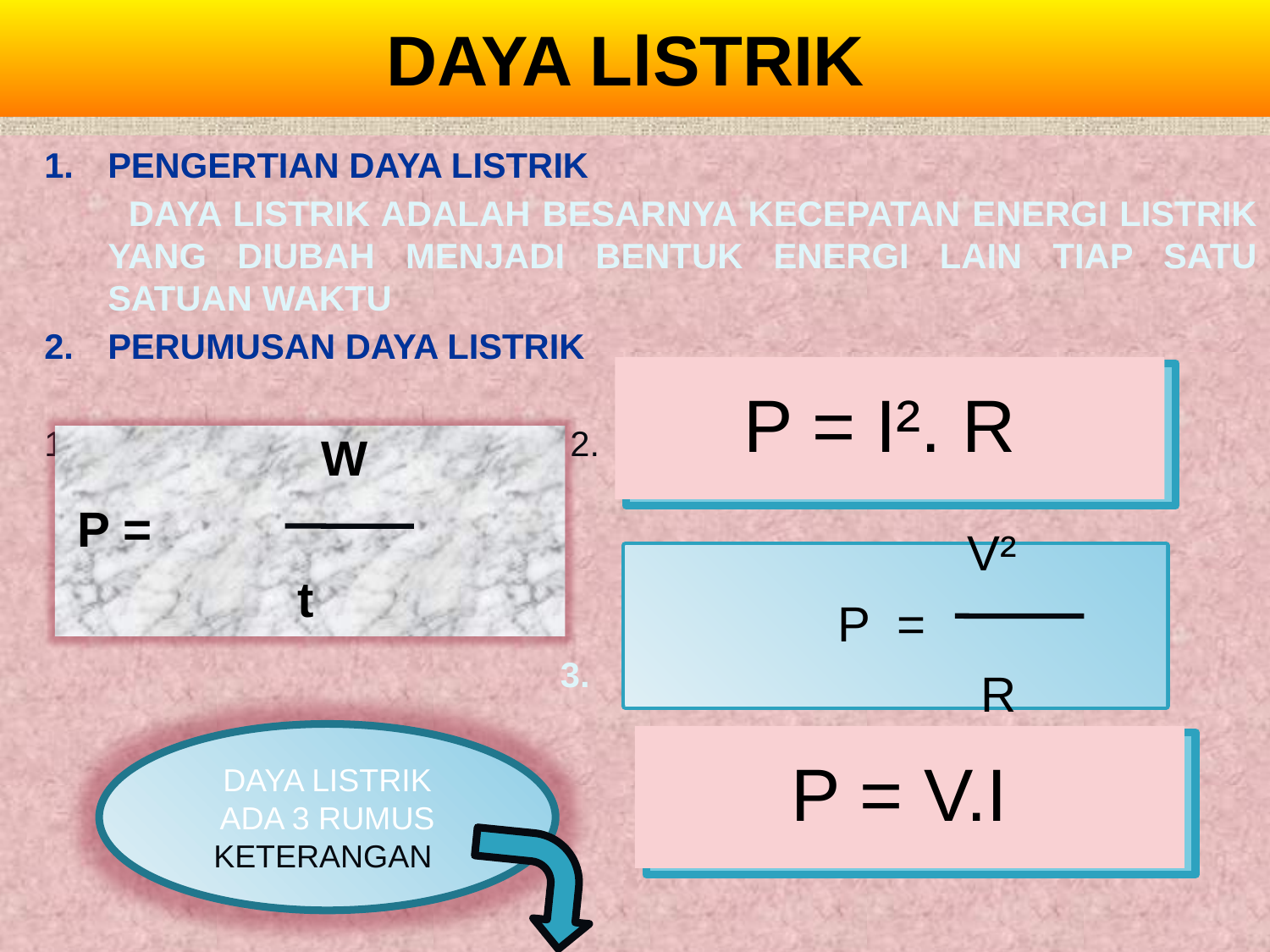

DAYA LlSTRIK
PENGERTIAN DAYA LISTRIK
       DAYA LISTRIK ADALAH BESARNYA KECEPATAN ENERGI LISTRIK YANG DIUBAH MENJADI BENTUK ENERGI LAIN TIAP SATU SATUAN WAKTU
PERUMUSAN DAYA LISTRIK

1.                                                   2.

                                                     3.
P = I². R

     W
P =
                t

              V²
P  =
                R
DAYA LISTRIK
ADA 3 RUMUS
KETERANGAN
P = V.I